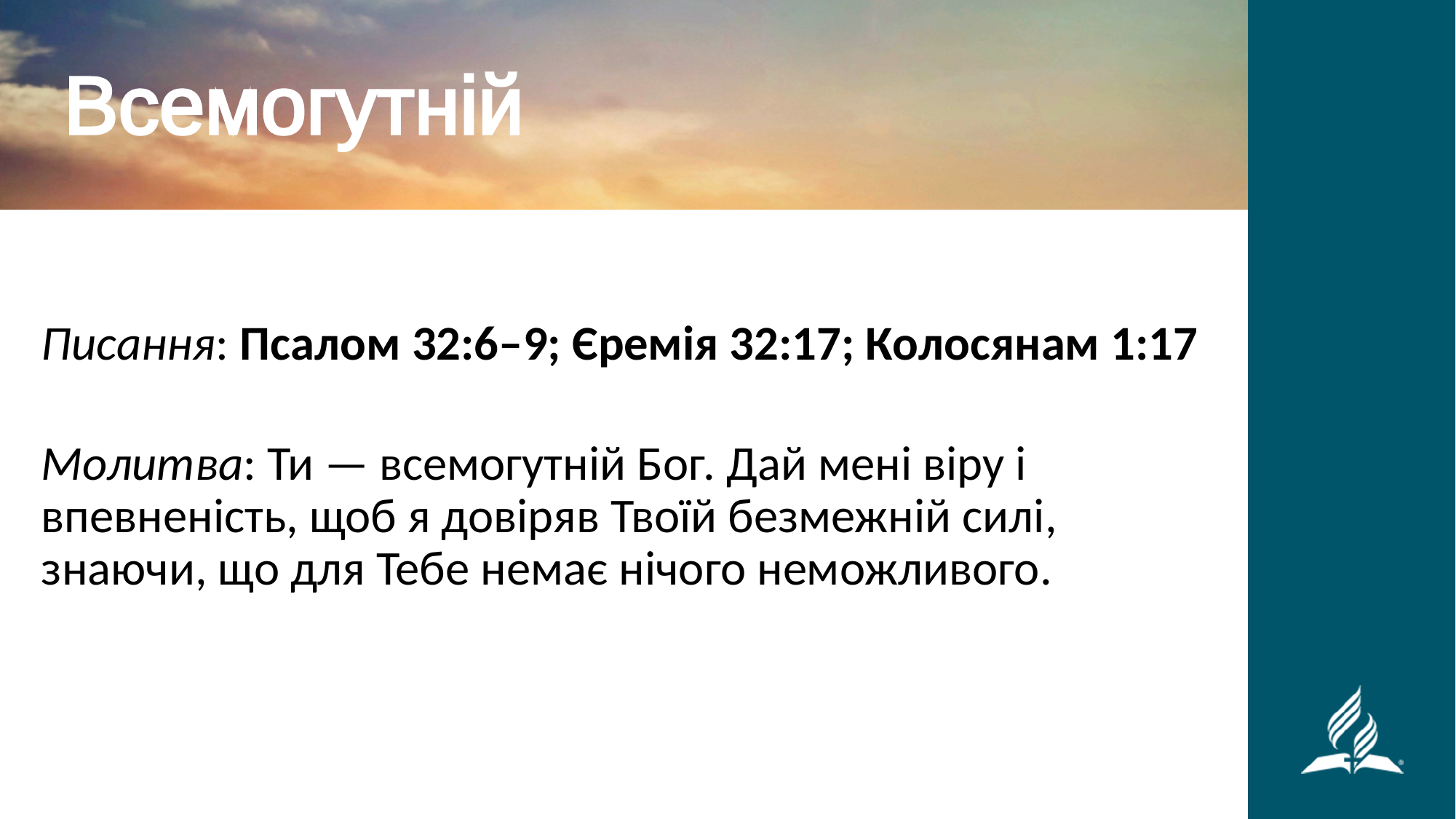

Всемогутній

Писання: Псалом 32:6–9; Єремія 32:17; Колосянам 1:17

Молитва: Ти — всемогутній Бог. Дай мені віру і впевненість, щоб я довіряв Твоїй безмежній силі, знаючи, що для Тебе немає нічого неможливого.